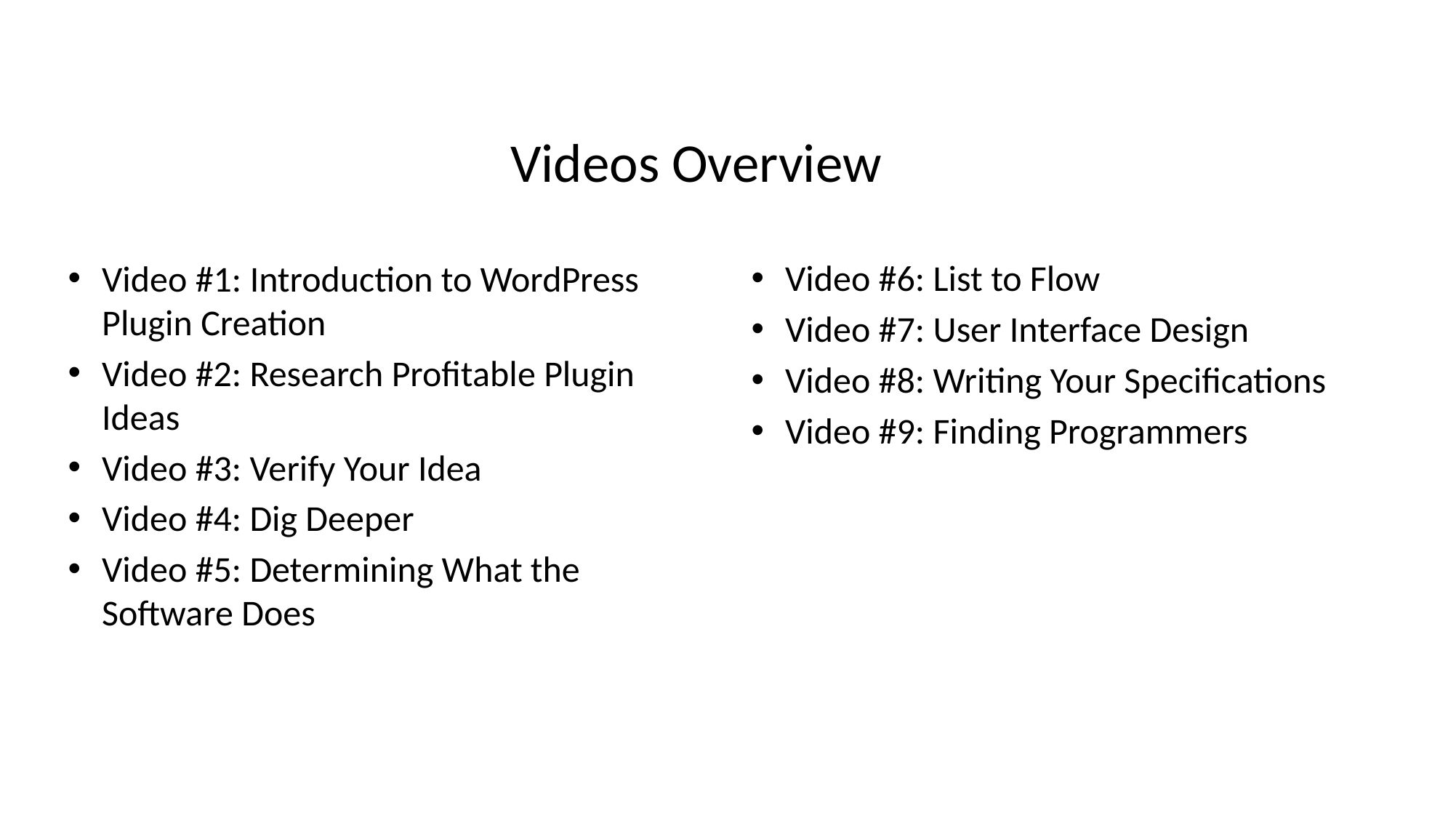

Videos Overview
Video #1: Introduction to WordPress Plugin Creation
Video #2: Research Profitable Plugin Ideas
Video #3: Verify Your Idea
Video #4: Dig Deeper
Video #5: Determining What the Software Does
Video #6: List to Flow
Video #7: User Interface Design
Video #8: Writing Your Specifications
Video #9: Finding Programmers